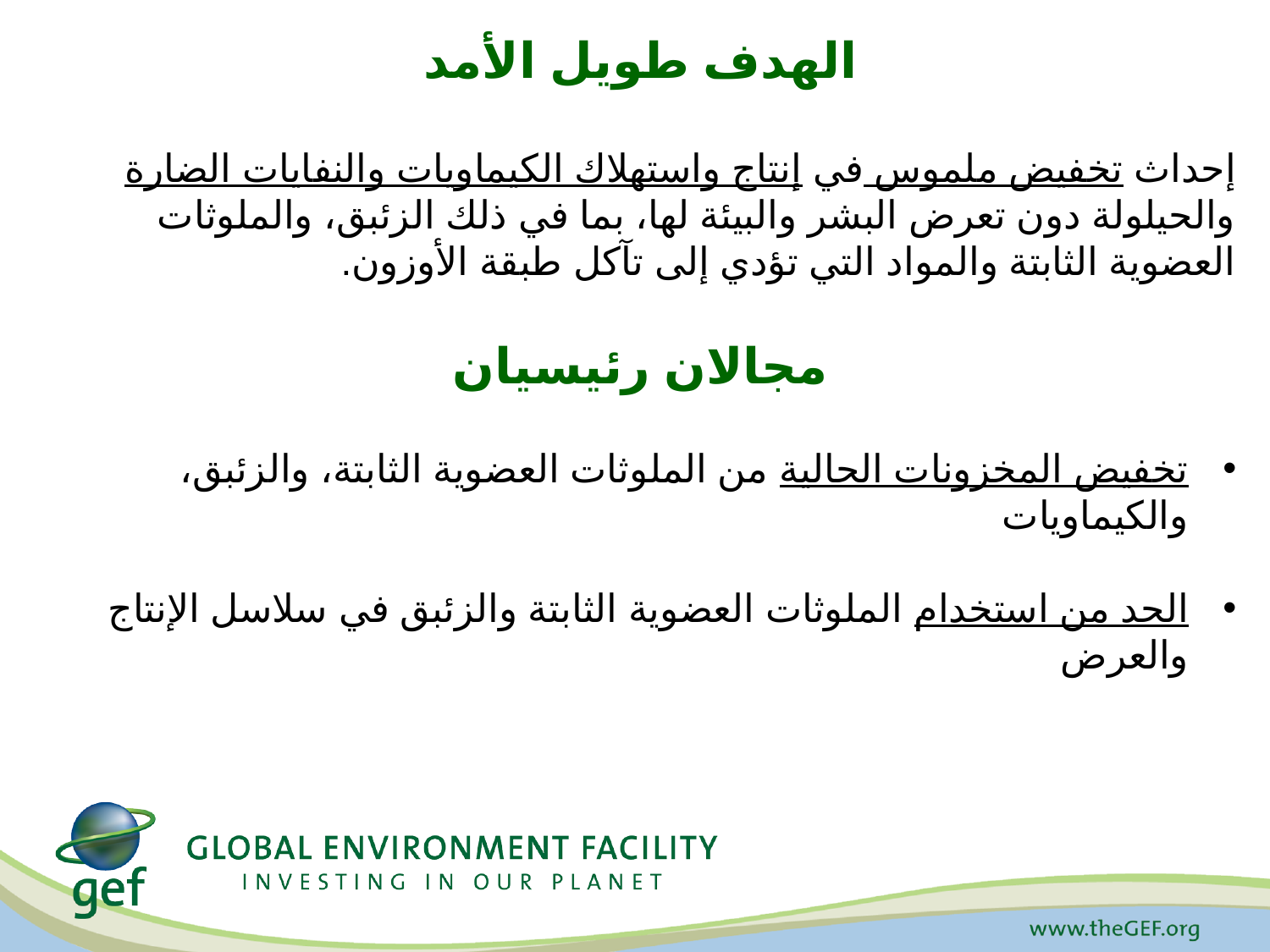

# الهدف طويل الأمد
إحداث تخفيض ملموس في إنتاج واستهلاك الكيماويات والنفايات الضارة والحيلولة دون تعرض البشر والبيئة لها، بما في ذلك الزئبق، والملوثات العضوية الثابتة والمواد التي تؤدي إلى تآكل طبقة الأوزون.

مجالان رئيسيان

تخفيض المخزونات الحالية من الملوثات العضوية الثابتة، والزئبق، والكيماويات

الحد من استخدام الملوثات العضوية الثابتة والزئبق في سلاسل الإنتاج والعرض